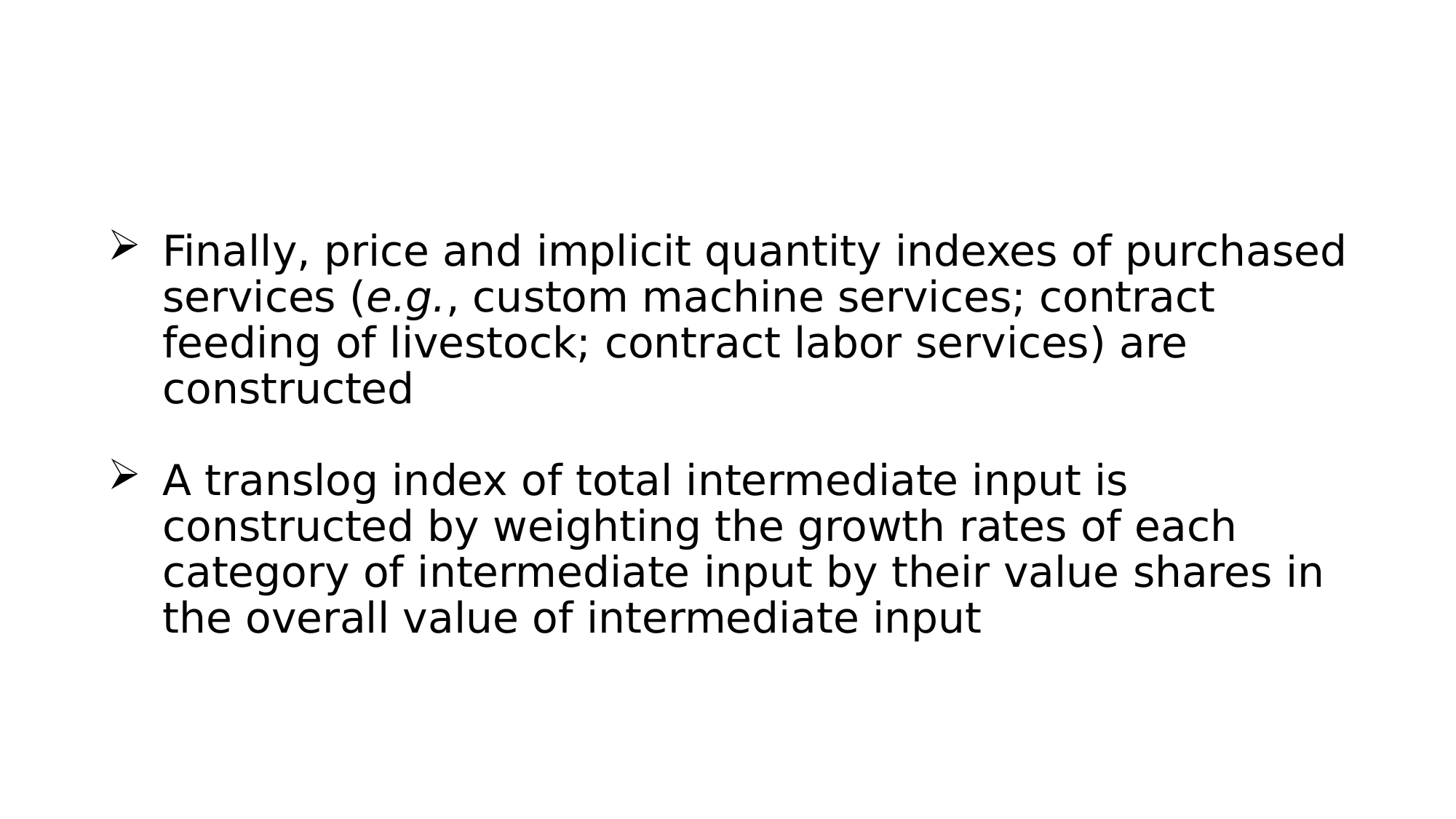

Finally, price and implicit quantity indexes of purchased services (e.g., custom machine services; contract feeding of livestock; contract labor services) are constructed

A translog index of total intermediate input is constructed by weighting the growth rates of each category of intermediate input by their value shares in the overall value of intermediate input